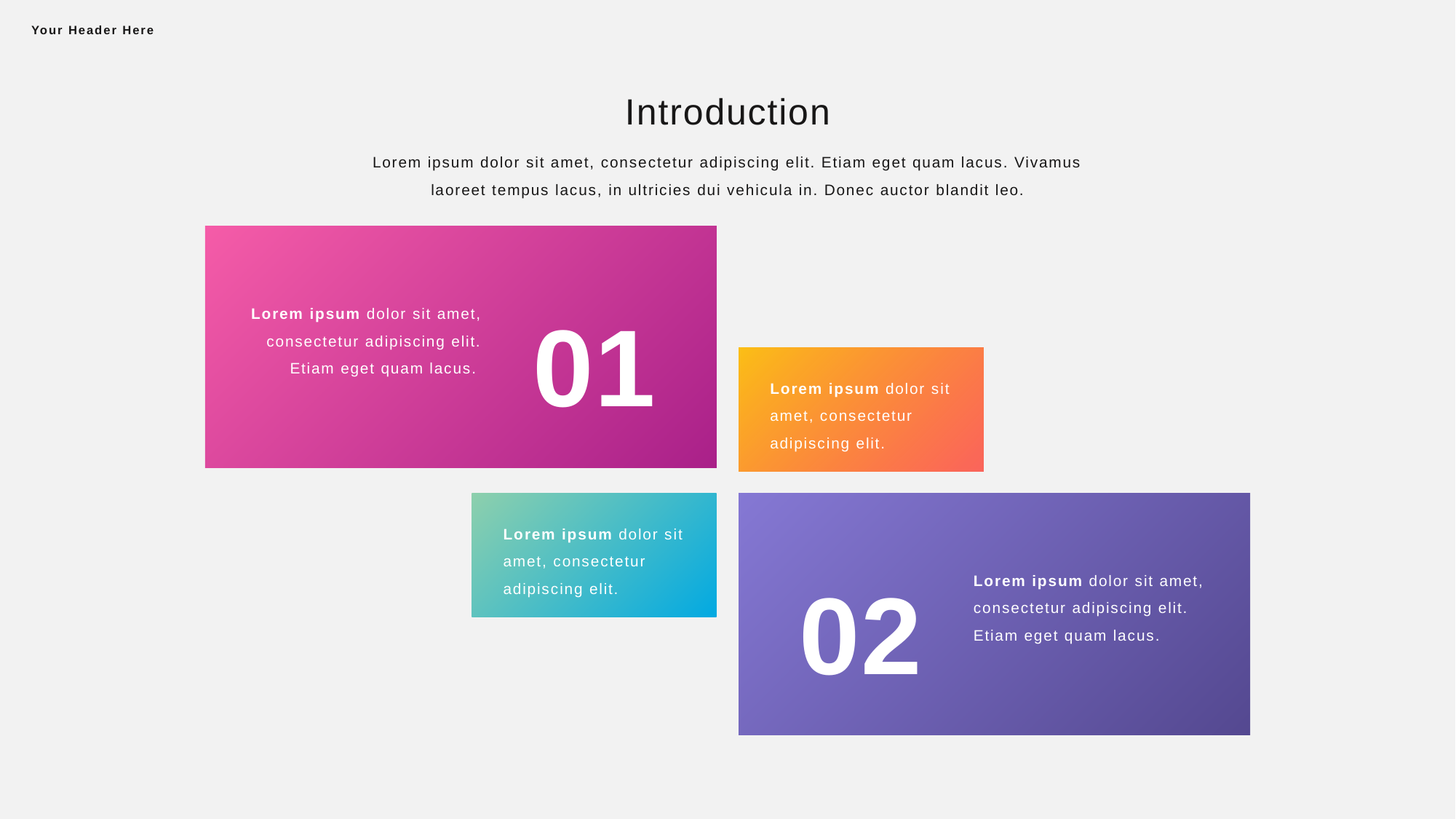

Your Header Here
Introduction
Lorem ipsum dolor sit amet, consectetur adipiscing elit. Etiam eget quam lacus. Vivamus laoreet tempus lacus, in ultricies dui vehicula in. Donec auctor blandit leo.

01

Lorem ipsum dolor sit amet, consectetur adipiscing elit. Etiam eget quam lacus.

Lorem ipsum dolor sit amet, consectetur adipiscing elit.

02
Lorem ipsum dolor sit amet, consectetur adipiscing elit.
Lorem ipsum dolor sit amet, consectetur adipiscing elit. Etiam eget quam lacus.